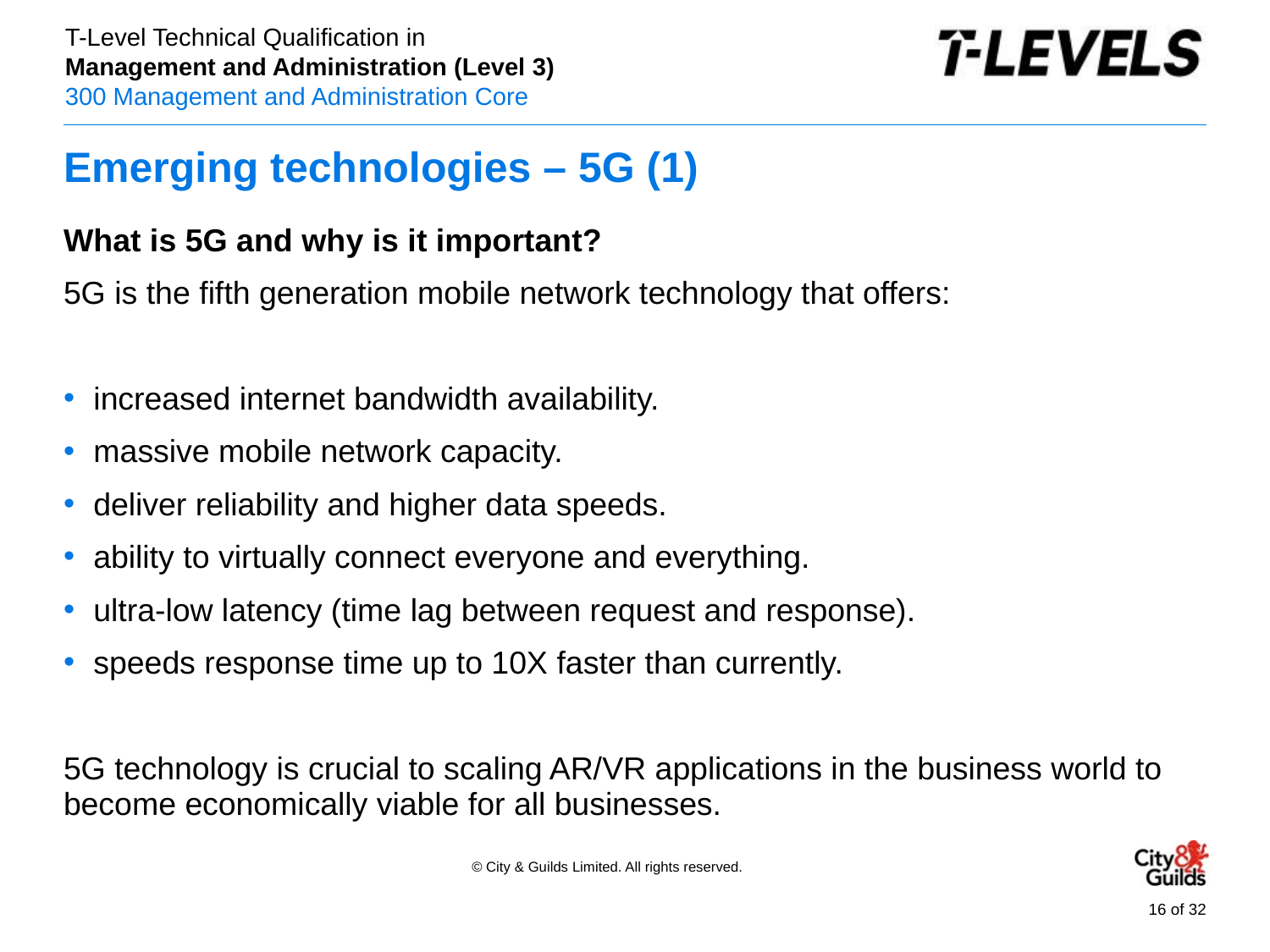

# Emerging technologies – 5G (1)
What is 5G and why is it important?
5G is the fifth generation mobile network technology that offers:

increased internet bandwidth availability.
massive mobile network capacity.
deliver reliability and higher data speeds.
ability to virtually connect everyone and everything.
ultra-low latency (time lag between request and response).
speeds response time up to 10X faster than currently.

5G technology is crucial to scaling AR/VR applications in the business world to become economically viable for all businesses.